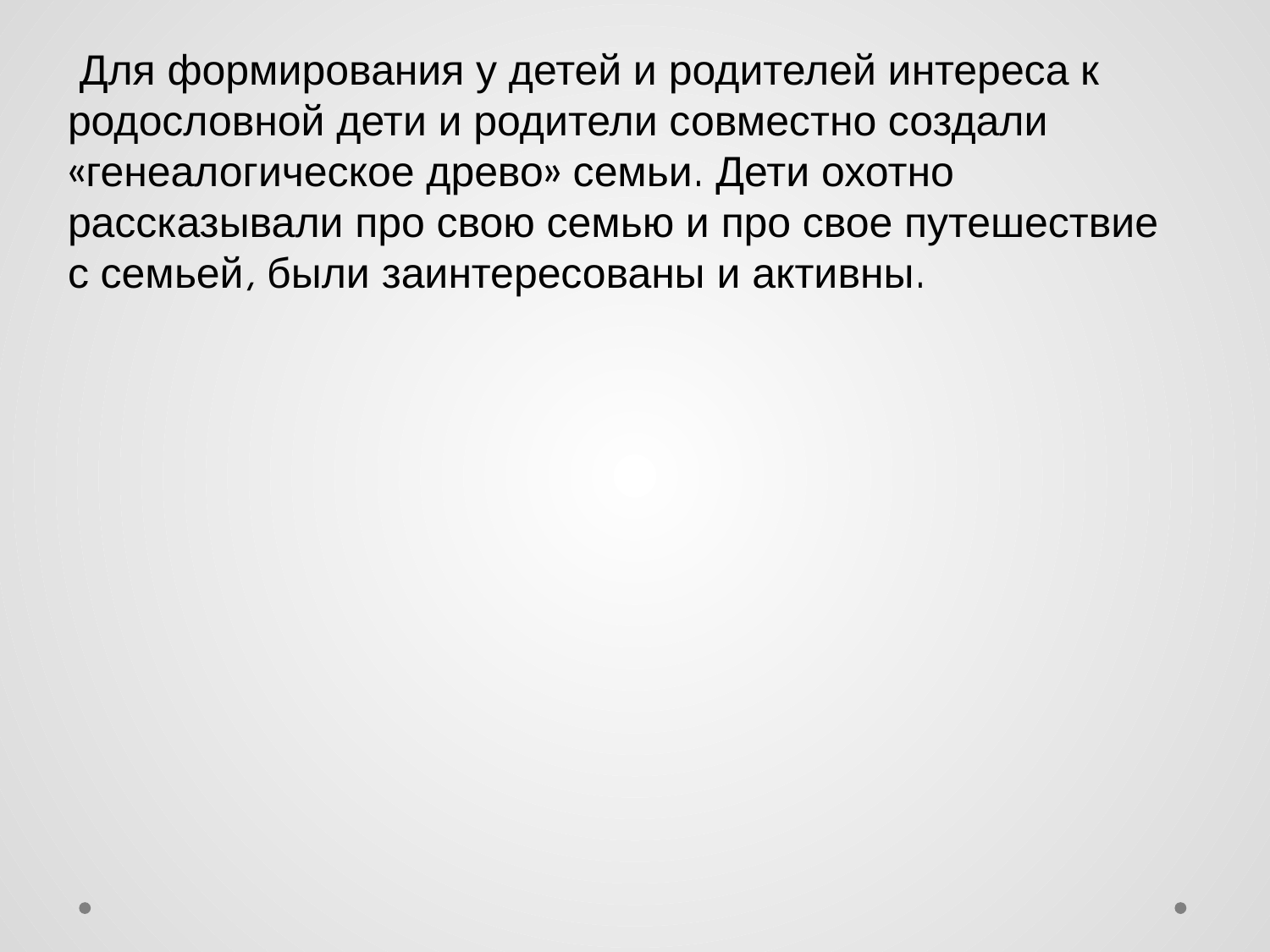

Для формирования у детей и родителей интереса к родословной дети и родители совместно создали «генеалогическое древо» семьи. Дети охотно рассказывали про свою семью и про свое путешествие с семьей, были заинтересованы и активны.